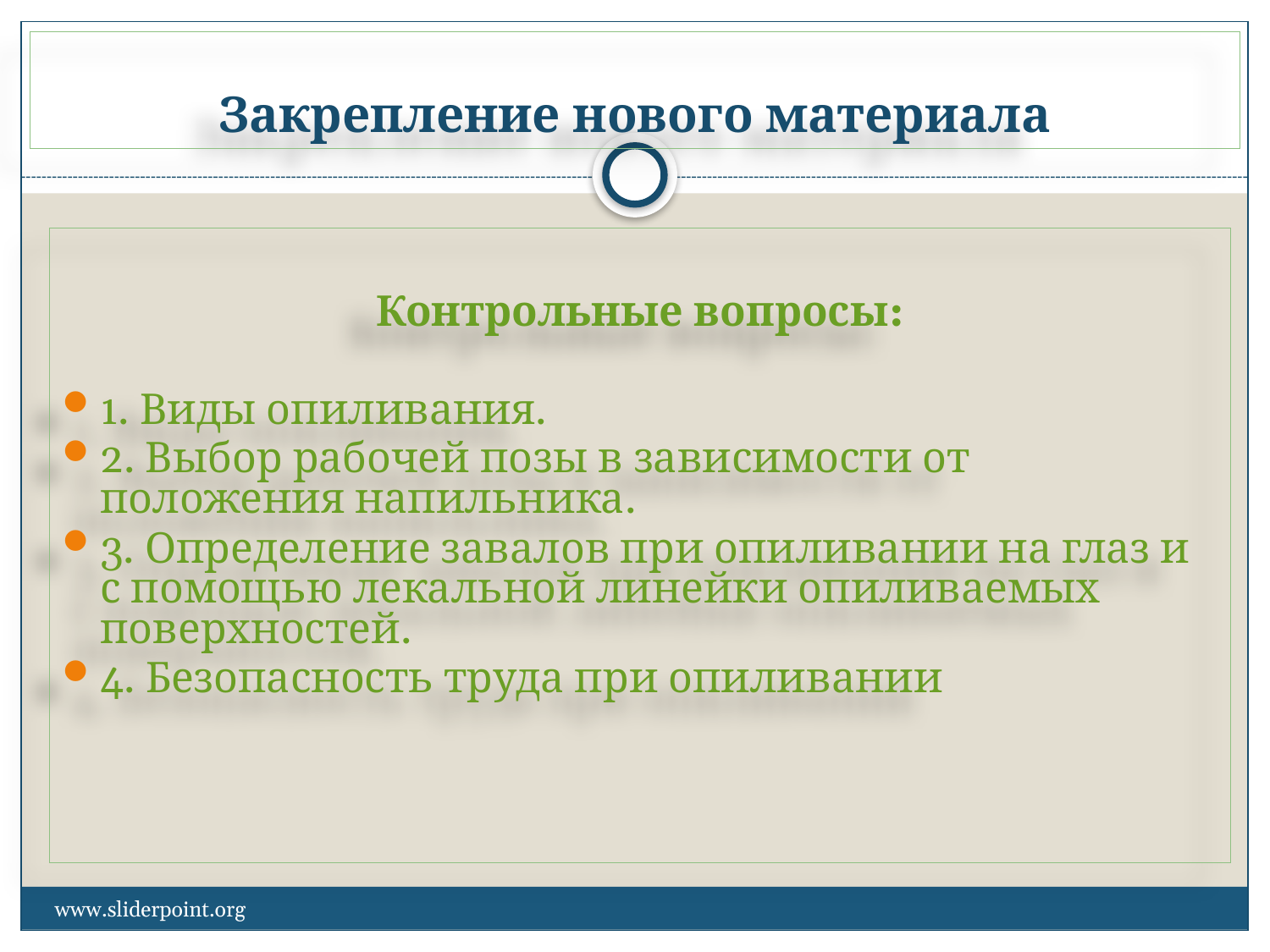

# Закрепление нового материала

Контрольные вопросы:

1. Виды опиливания.
2. Выбор рабочей позы в зависимости от положения напильника.
3. Определение завалов при опиливании на глаз и с помощью лекальной линейки опиливаемых поверхностей.
4. Безопасность труда при опиливании
www.sliderpoint.org